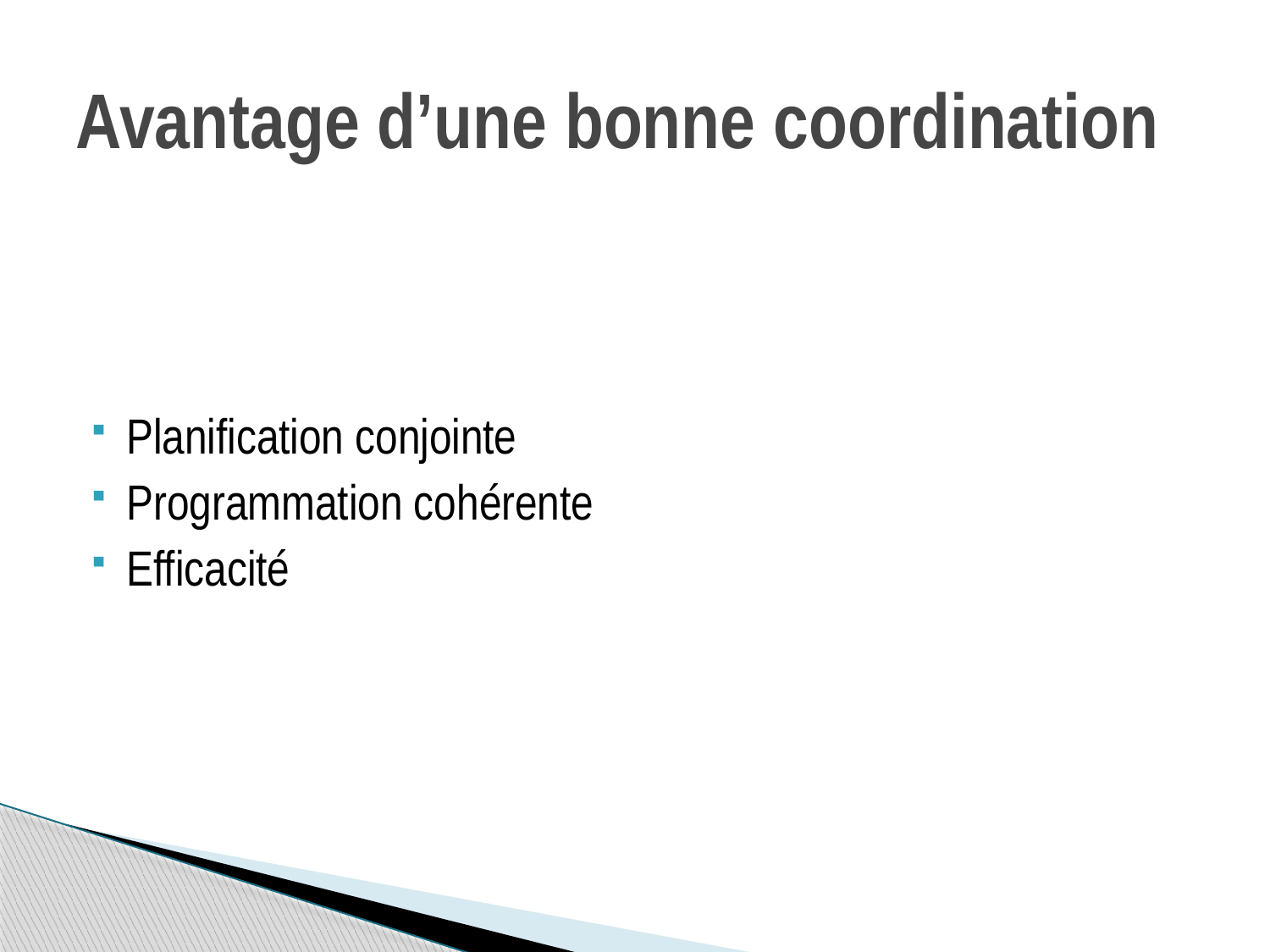

# Avantage d’une bonne coordination

Planification conjointe
Programmation cohérente
Efficacité